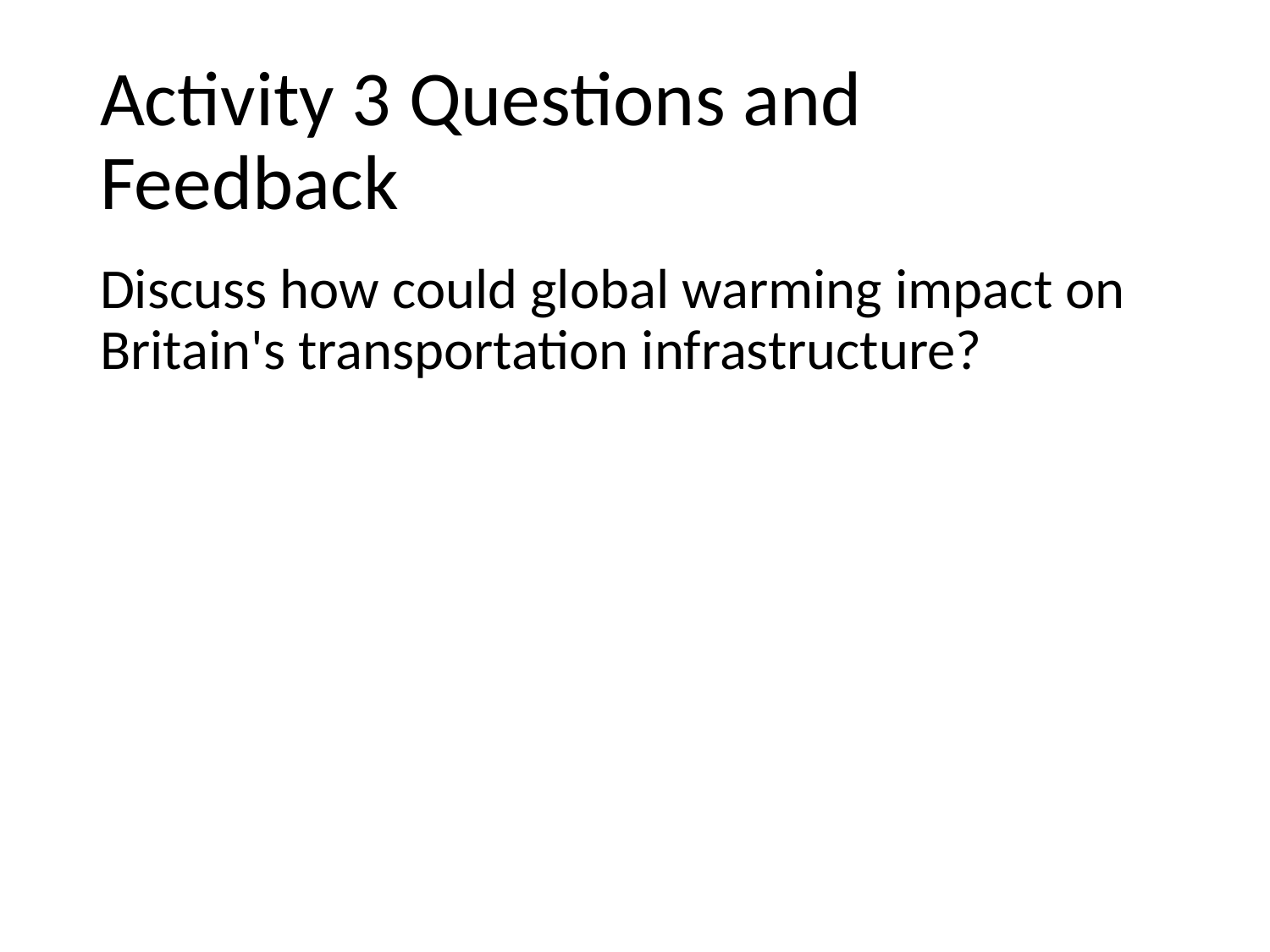

# Activity 3 Questions and Feedback
Discuss how could global warming impact on Britain's transportation infrastructure?